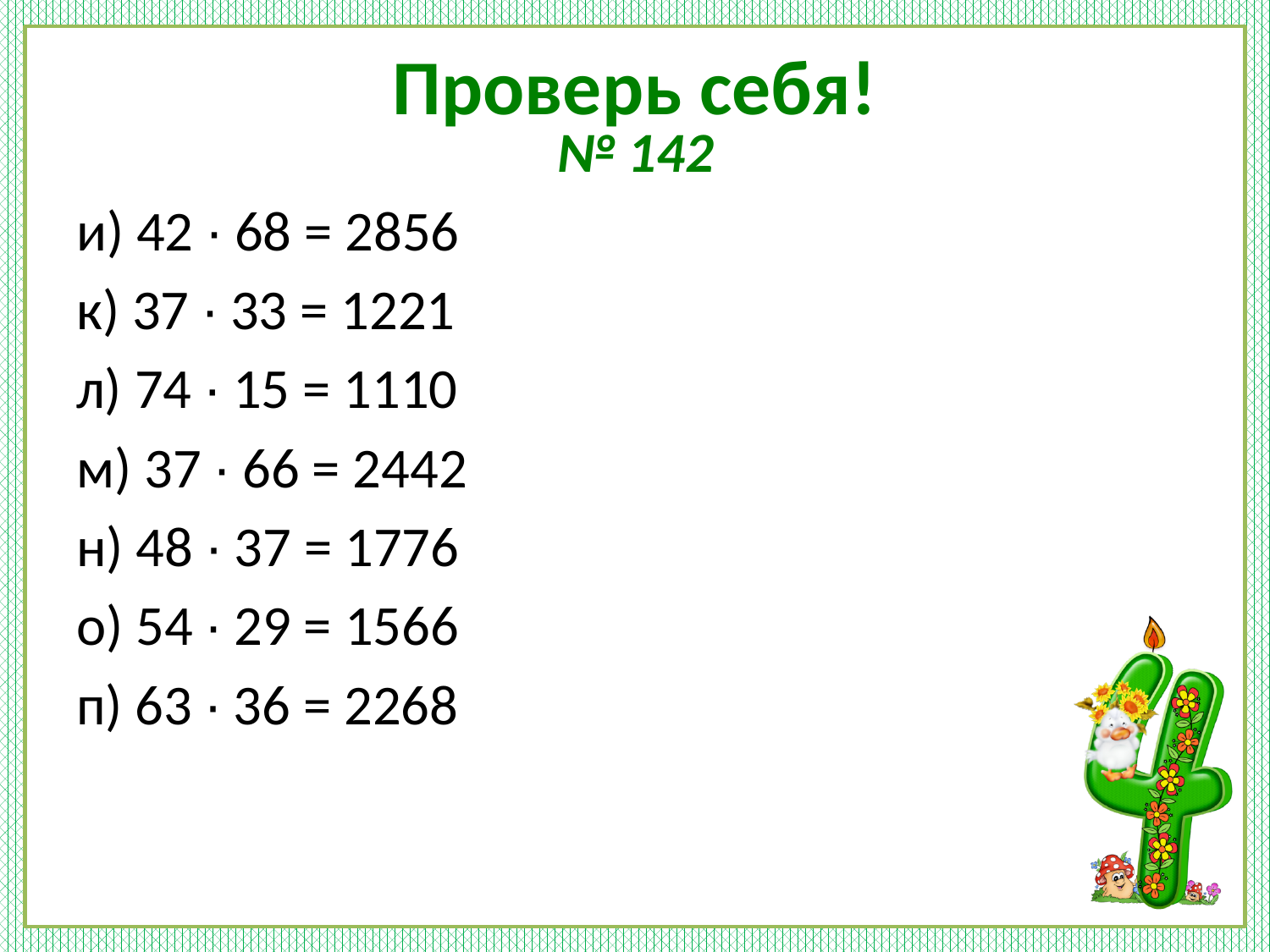

# Проверь себя!
№ 142
и) 42 ∙ 68 = 2856
к) 37 ∙ 33 = 1221
л) 74 ∙ 15 = 1110
м) 37 ∙ 66 = 2442
н) 48 ∙ 37 = 1776
о) 54 ∙ 29 = 1566
п) 63 ∙ 36 = 2268